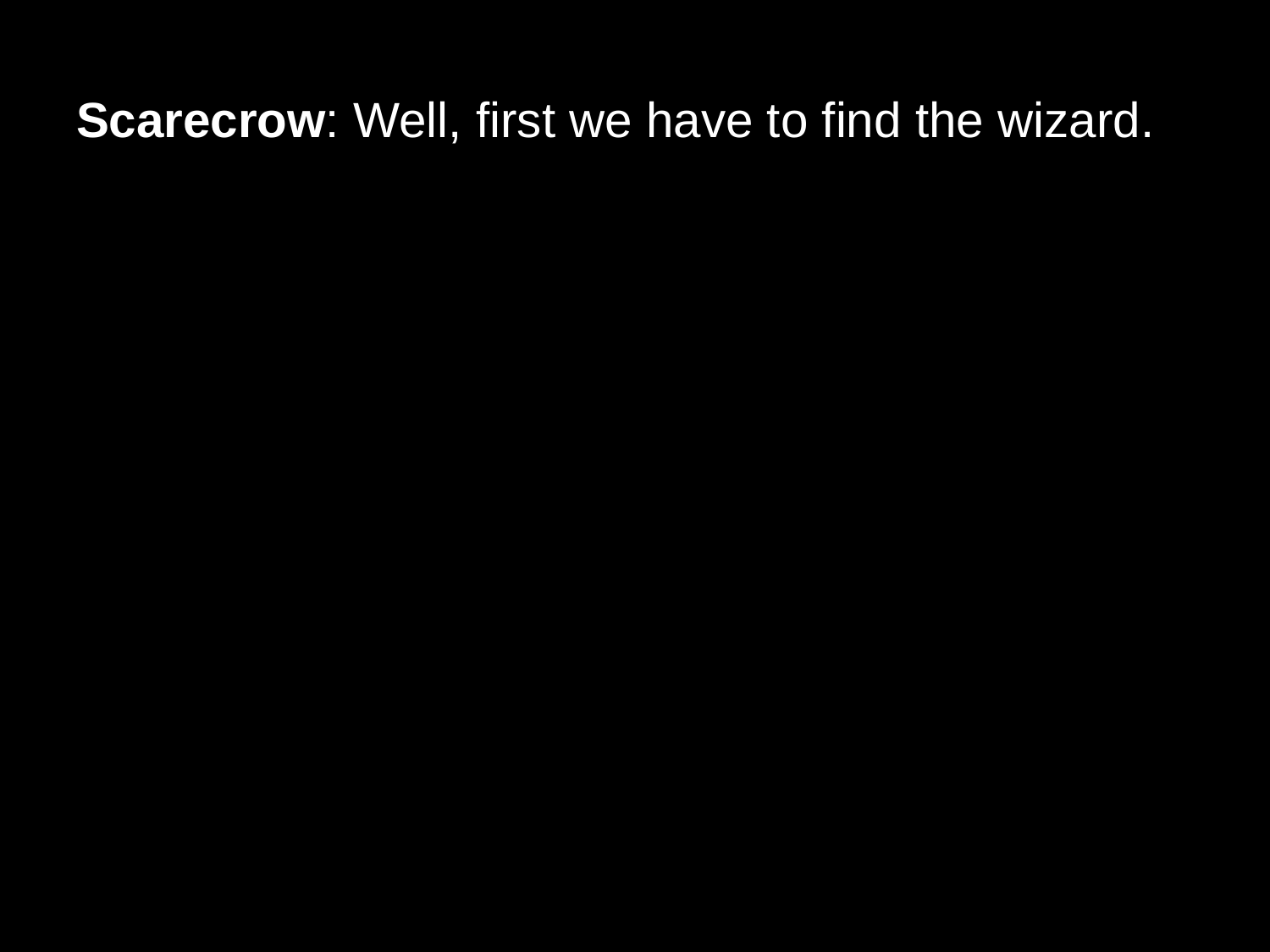

# Scarecrow: Well, first we have to find the wizard.